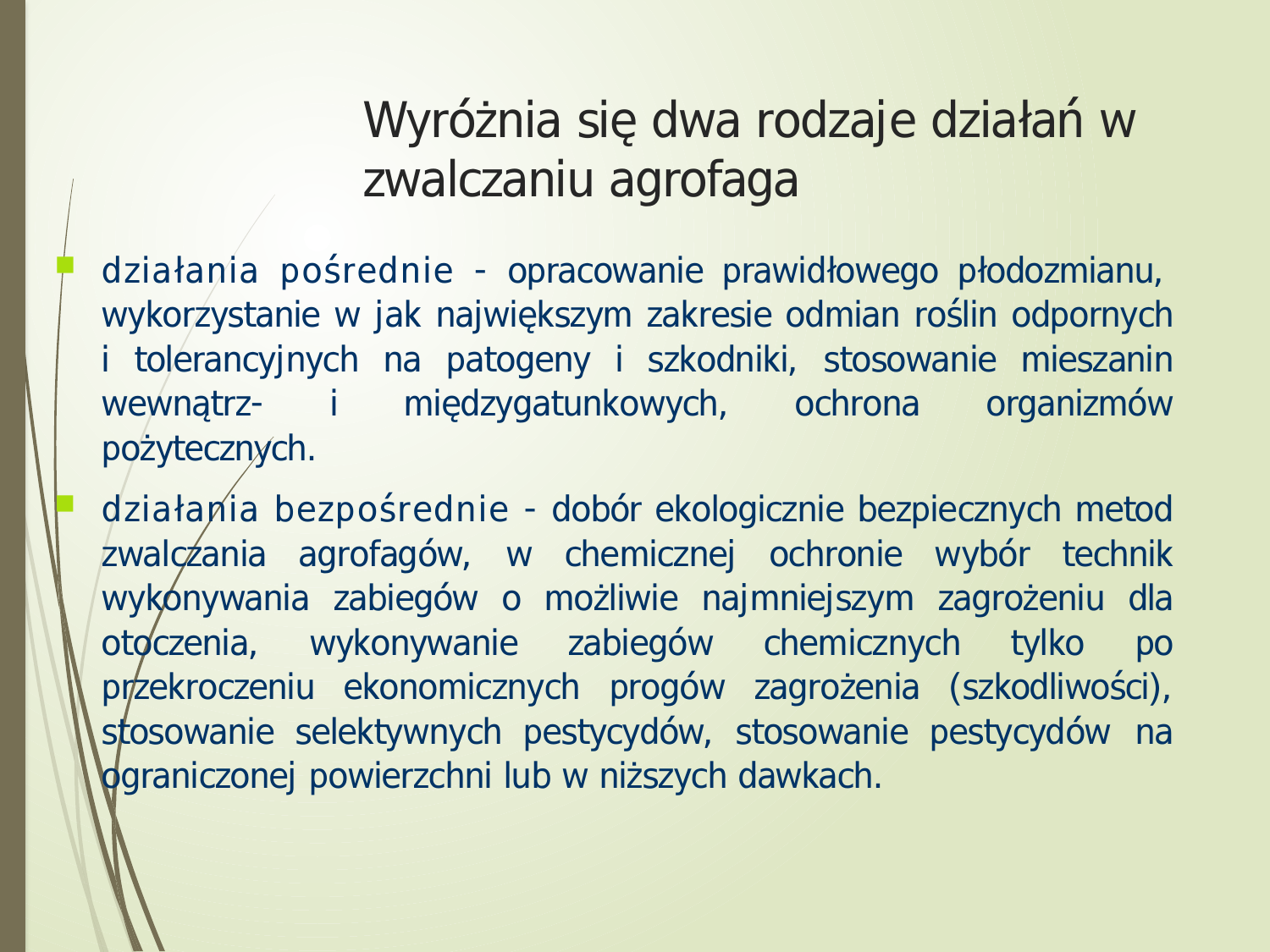

Wyróżnia się dwa rodzaje działań w zwalczaniu agrofaga
działania pośrednie - opracowanie prawidłowego płodozmianu,
wykorzystanie w jak największym zakresie odmian roślin odpornych i  tolerancyjnych  na  patogeny  i  szkodniki,  stosowanie  mieszanin wewnątrz-    i    międzygatunkowych,    ochrona    organizmów pożytecznych.
działania bezpośrednie - dobór ekologicznie bezpiecznych metod zwalczania  agrofagów,  w  chemicznej  ochronie  wybór  technik wykonywania  zabiegów  o  możliwie  najmniejszym  zagrożeniu  dla otoczenia,   wykonywanie   zabiegów   chemicznych   tylko   po przekroczeniu  ekonomicznych  progów  zagrożenia  (szkodliwości), stosowanie selektywnych pestycydów, stosowanie pestycydów  na ograniczonej powierzchni lub w niższych dawkach.